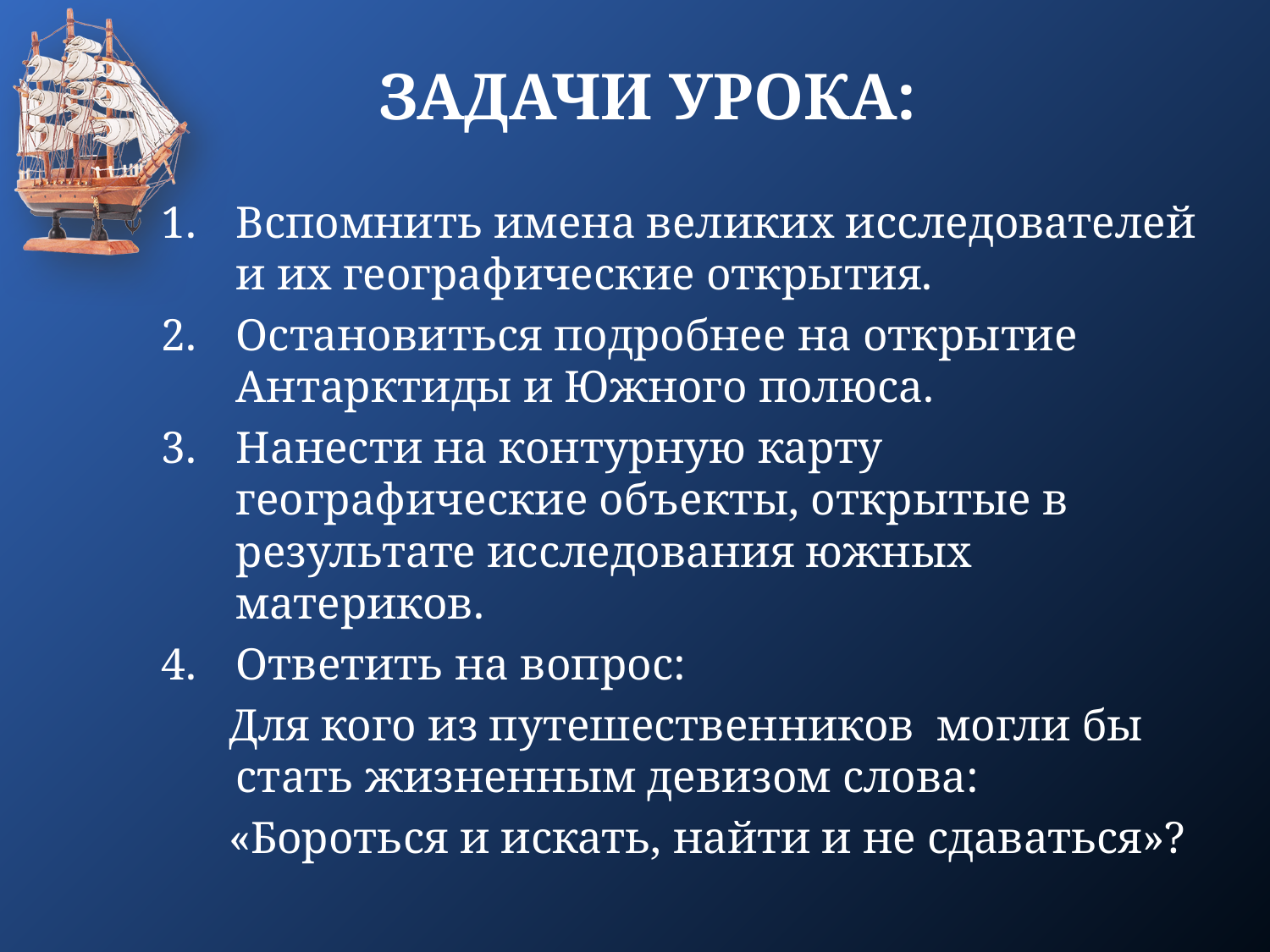

# Задачи урока:
Вспомнить имена великих исследователей и их географические открытия.
Остановиться подробнее на открытие Антарктиды и Южного полюса.
Нанести на контурную карту географические объекты, открытые в результате исследования южных материков.
Ответить на вопрос:
      Для кого из путешественников  могли бы стать жизненным девизом слова:
      «Бороться и искать, найти и не сдаваться»?